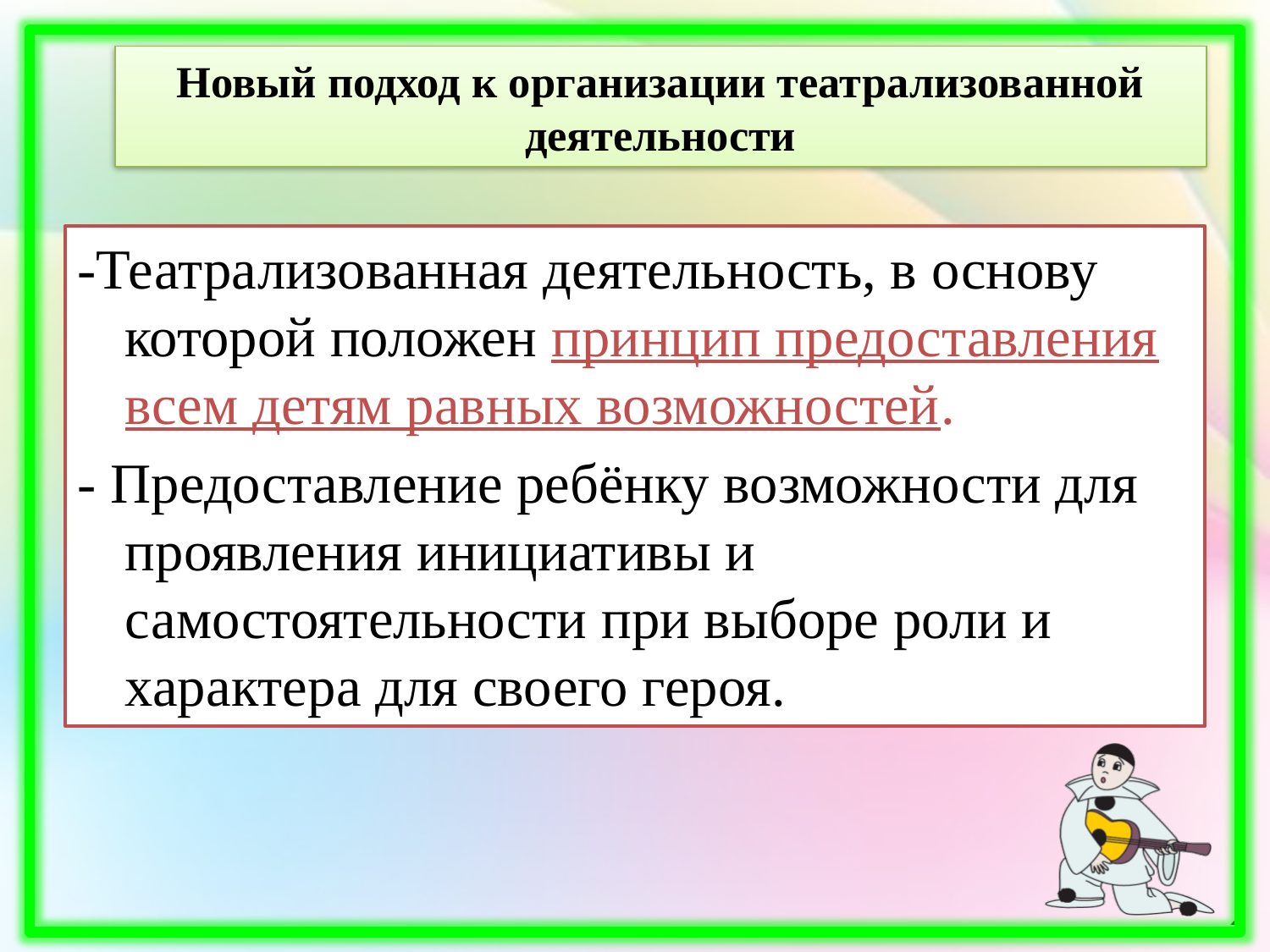

# Новый подход к организации театрализованной деятельности
-Театрализованная деятельность, в основу которой положен принцип предоставления всем детям равных возможностей.
- Предоставление ребёнку возможности для проявления инициативы и самостоятельности при выборе роли и характера для своего героя.